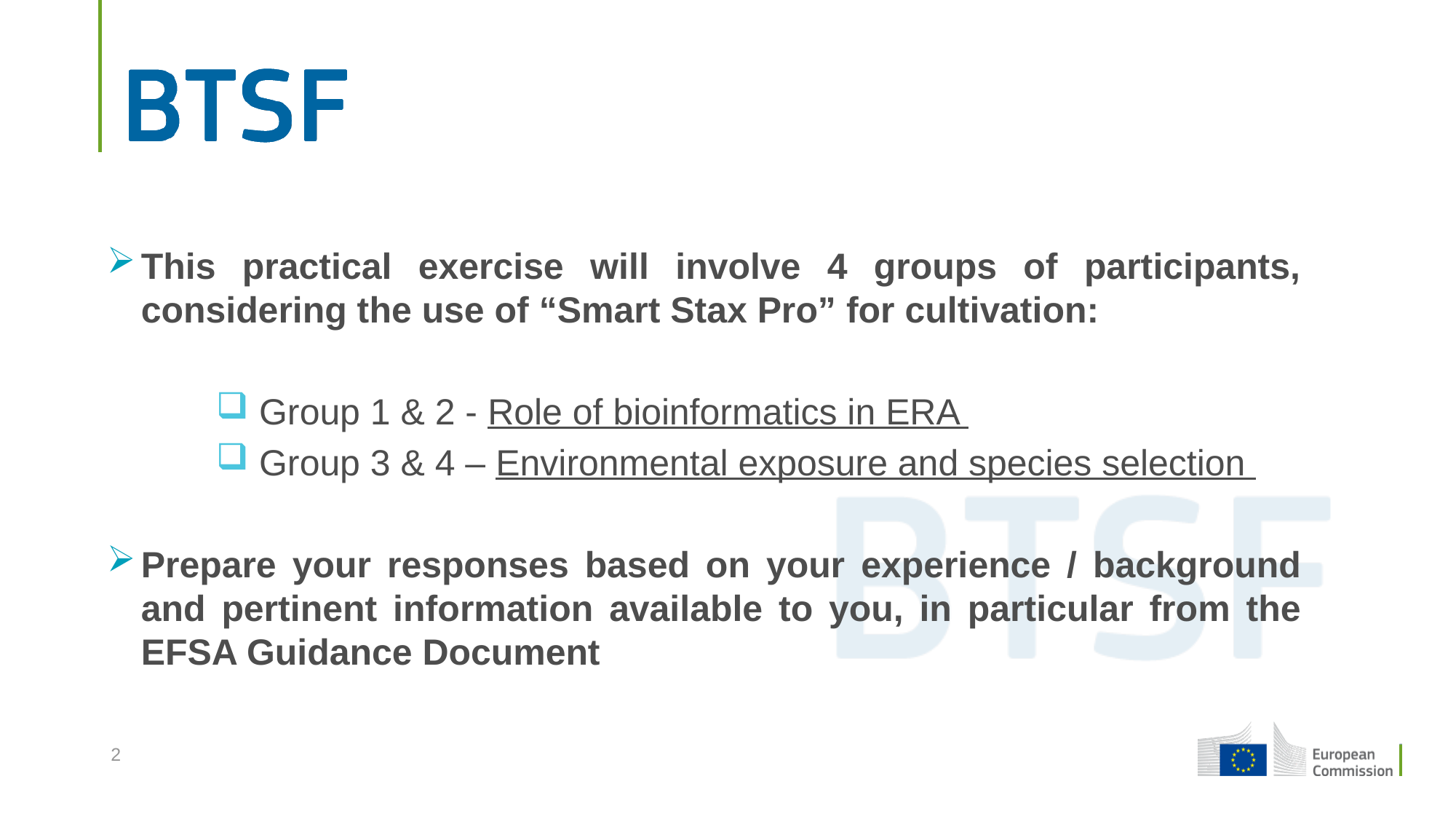

This practical exercise will involve 4 groups of participants, considering the use of “Smart Stax Pro” for cultivation:

 Group 1 & 2 - Role of bioinformatics in ERA
 Group 3 & 4 – Environmental exposure and species selection

Prepare your responses based on your experience / background and pertinent information available to you, in particular from the EFSA Guidance Document

2